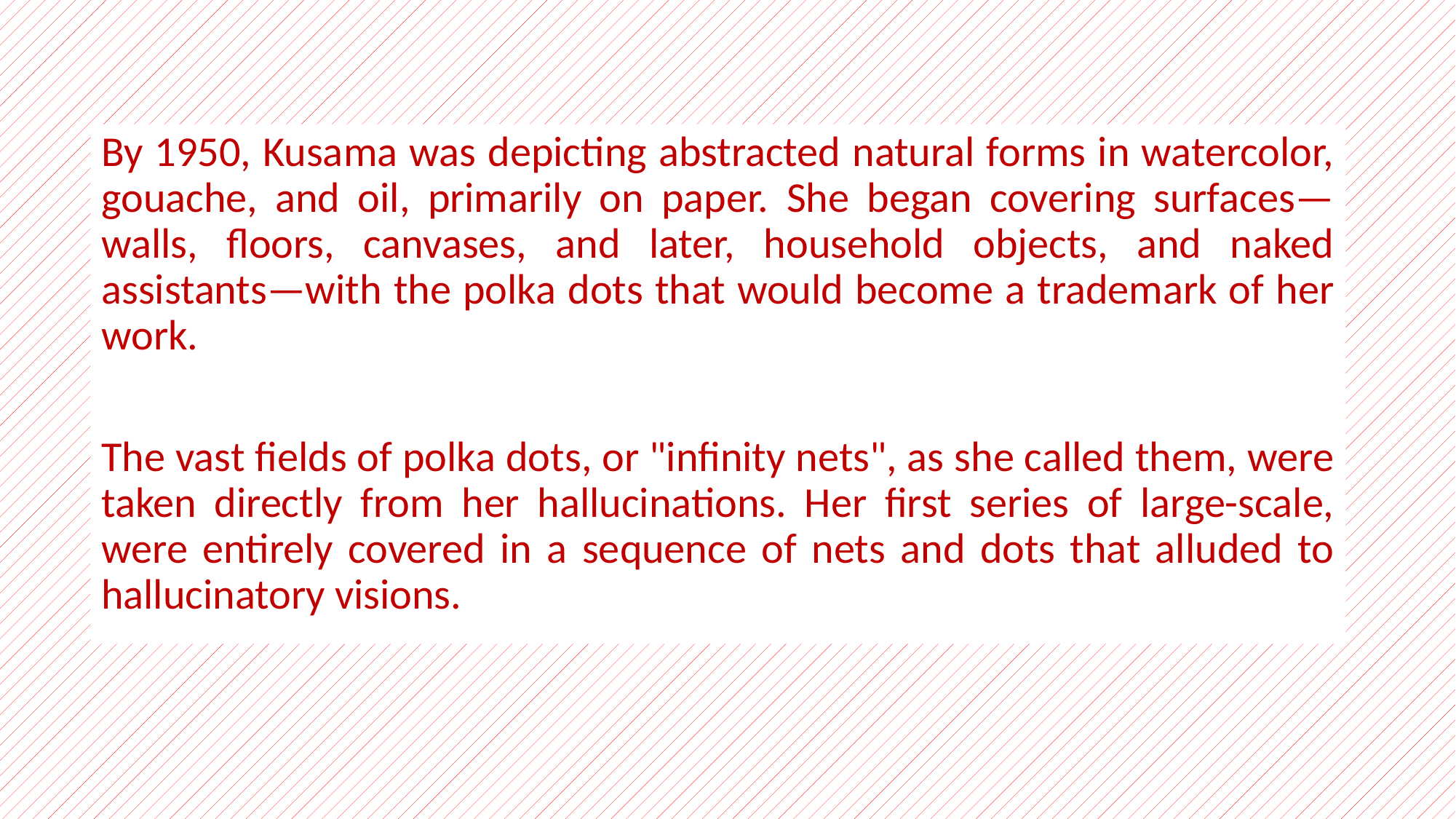

By 1950, Kusama was depicting abstracted natural forms in watercolor, gouache, and oil, primarily on paper. She began covering surfaces—walls, floors, canvases, and later, household objects, and naked assistants—with the polka dots that would become a trademark of her work.

The vast fields of polka dots, or "infinity nets", as she called them, were taken directly from her hallucinations. Her first series of large-scale, were entirely covered in a sequence of nets and dots that alluded to hallucinatory visions.